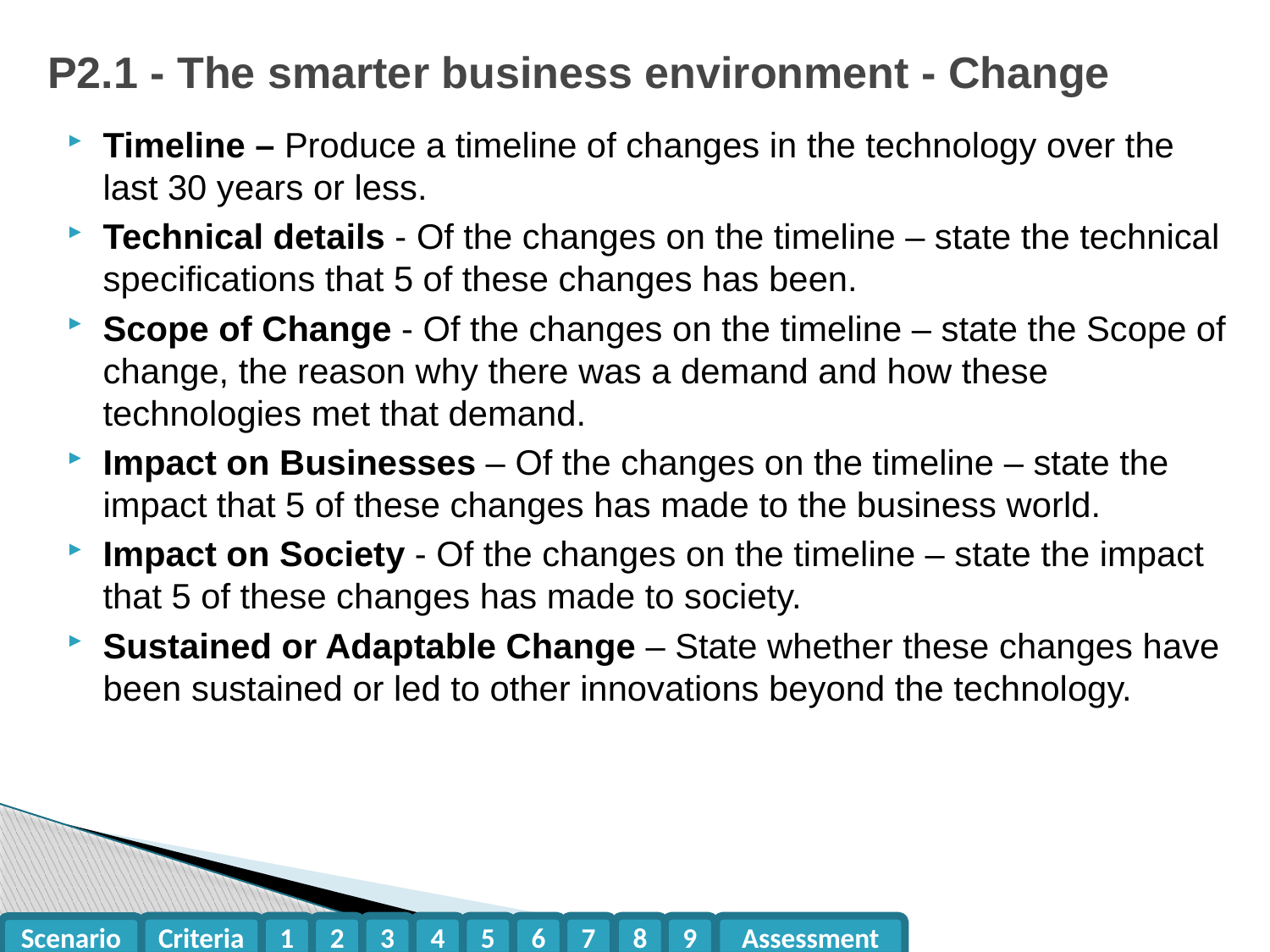

# P2.1 - The smarter business environment - Change
Timeline – Produce a timeline of changes in the technology over the last 30 years or less.
Technical details - Of the changes on the timeline – state the technical specifications that 5 of these changes has been.
Scope of Change - Of the changes on the timeline – state the Scope of change, the reason why there was a demand and how these technologies met that demand.
Impact on Businesses – Of the changes on the timeline – state the impact that 5 of these changes has made to the business world.
Impact on Society - Of the changes on the timeline – state the impact that 5 of these changes has made to society.
Sustained or Adaptable Change – State whether these changes have been sustained or led to other innovations beyond the technology.